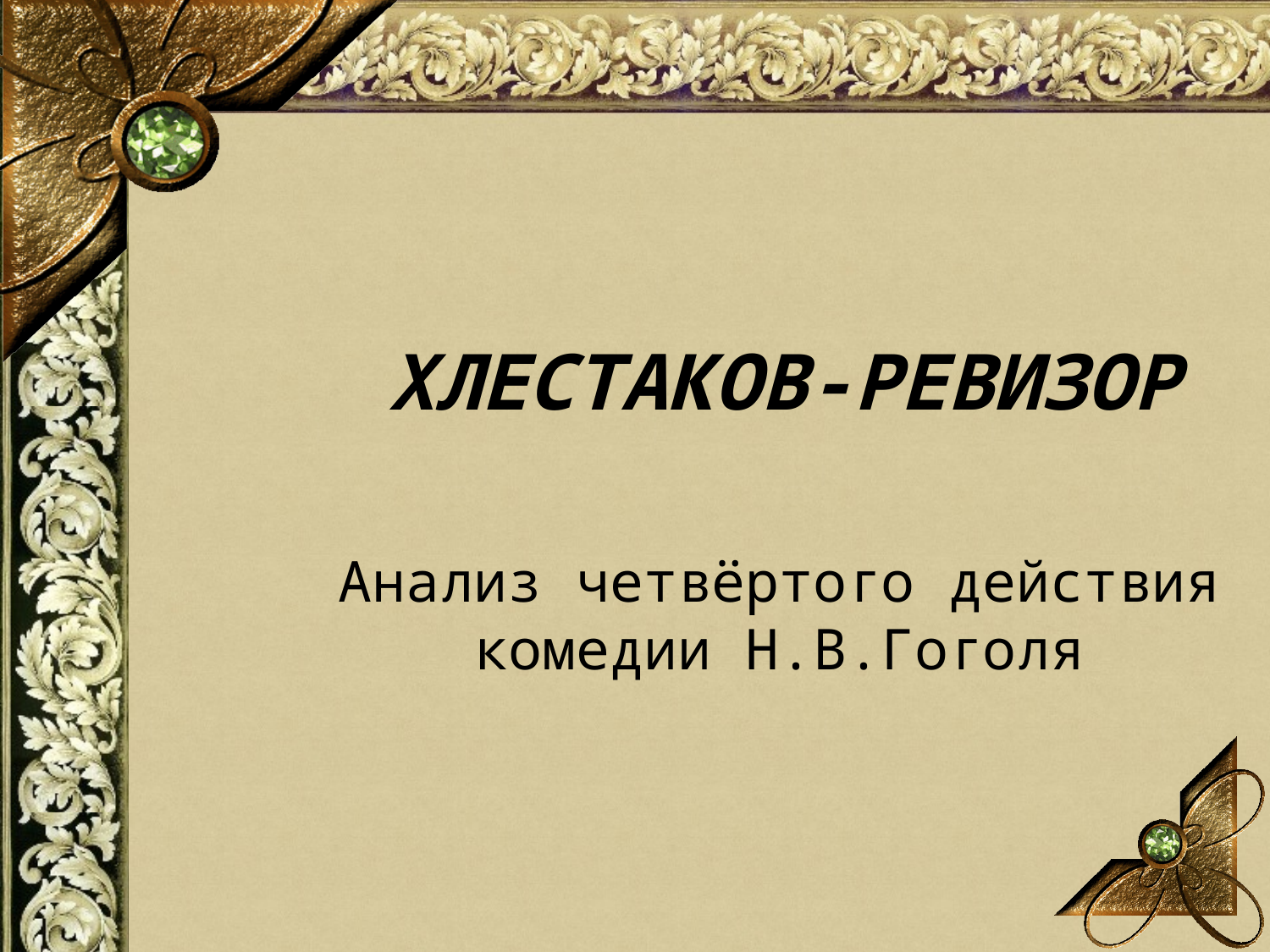

# ХЛЕСТАКОВ-РЕВИЗОР
Анализ четвёртого действия комедии Н.В.Гоголя